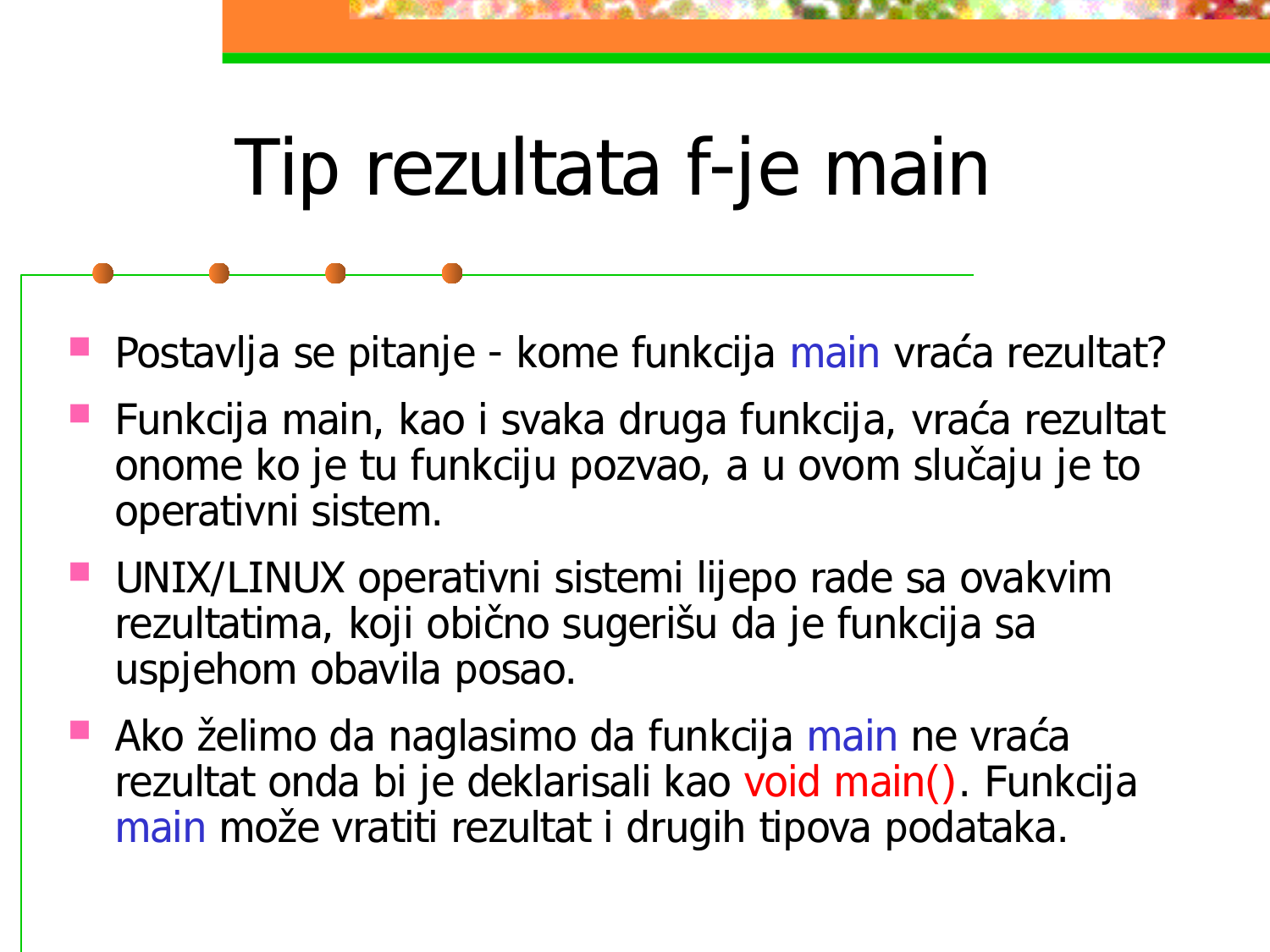

# Tip rezultata f-je main
Postavlja se pitanje - kome funkcija main vraća rezultat?
Funkcija main, kao i svaka druga funkcija, vraća rezultat onome ko je tu funkciju pozvao, a u ovom slučaju je to operativni sistem.
UNIX/LINUX operativni sistemi lijepo rade sa ovakvim rezultatima, koji obično sugerišu da je funkcija sa uspjehom obavila posao.
Ako želimo da naglasimo da funkcija main ne vraća rezultat onda bi je deklarisali kao void main(). Funkcija main može vratiti rezultat i drugih tipova podataka.